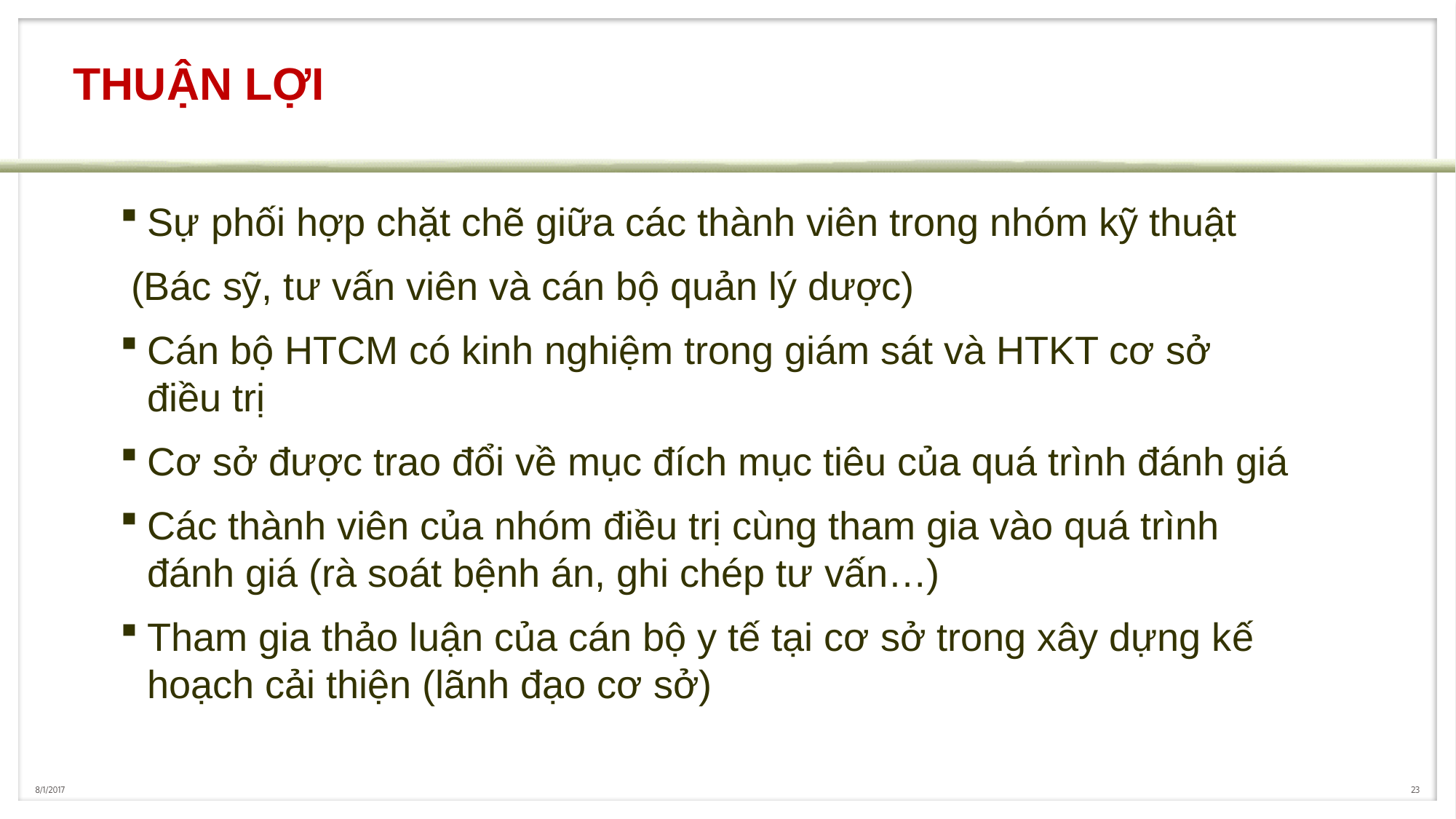

# THUẬN LỢI
Sự phối hợp chặt chẽ giữa các thành viên trong nhóm kỹ thuật
 (Bác sỹ, tư vấn viên và cán bộ quản lý dược)
Cán bộ HTCM có kinh nghiệm trong giám sát và HTKT cơ sở điều trị
Cơ sở được trao đổi về mục đích mục tiêu của quá trình đánh giá
Các thành viên của nhóm điều trị cùng tham gia vào quá trình đánh giá (rà soát bệnh án, ghi chép tư vấn…)
Tham gia thảo luận của cán bộ y tế tại cơ sở trong xây dựng kế hoạch cải thiện (lãnh đạo cơ sở)

8/1/2017
23